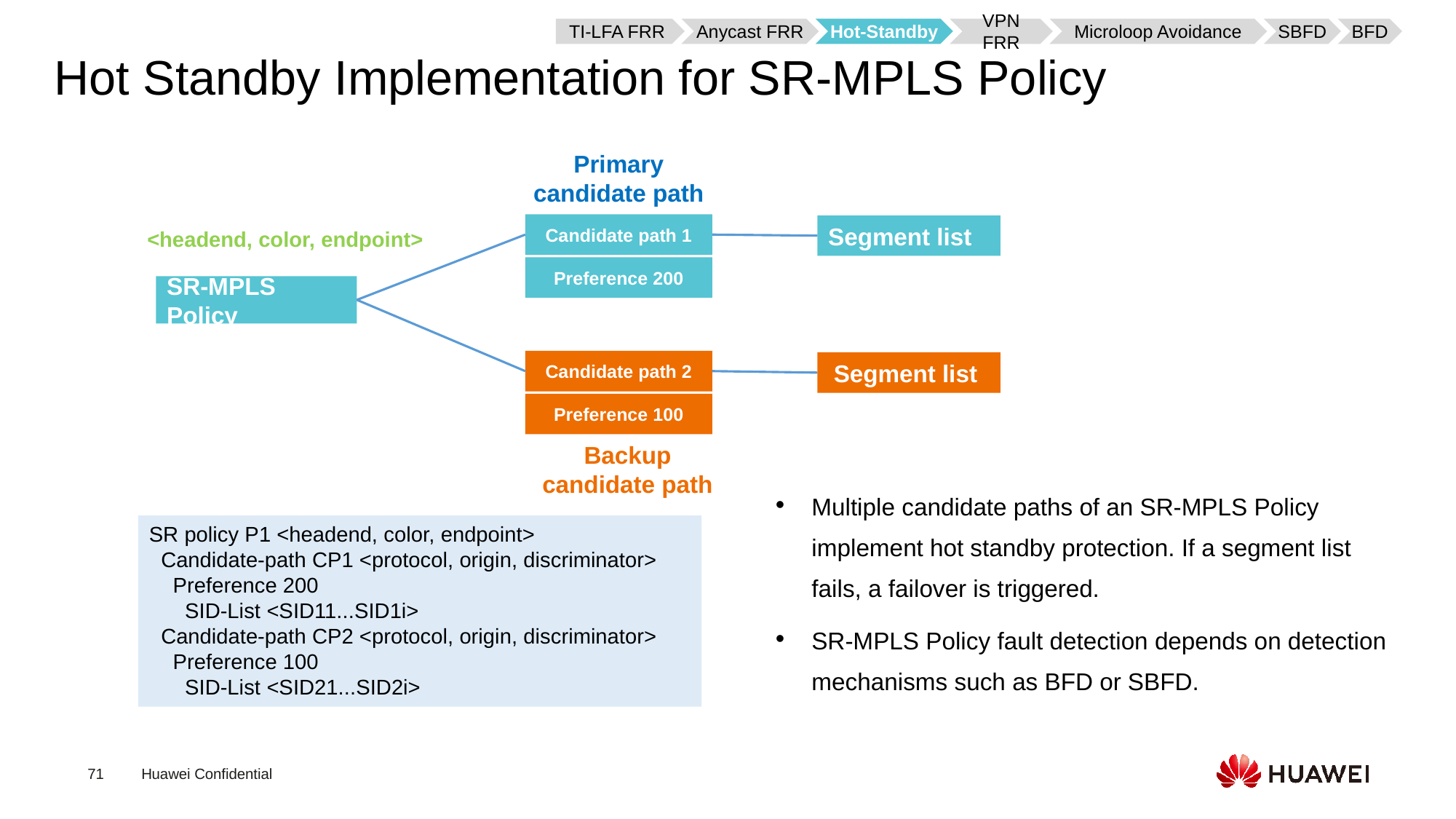

TI-LFA FRR
Anycast FRR
Hot-Standby
VPN FRR
Microloop Avoidance
SBFD
BFD
# Hot Standby Implementation for SR-MPLS Policy
Primary candidate path
Candidate path 1
Segment list
<headend, color, endpoint>
Preference 200
SR-MPLS Policy
Candidate path 2
Segment list
Preference 100
Backup candidate path
Multiple candidate paths of an SR-MPLS Policy implement hot standby protection. If a segment list fails, a failover is triggered.
SR-MPLS Policy fault detection depends on detection mechanisms such as BFD or SBFD.
SR policy P1 <headend, color, endpoint>
  Candidate-path CP1 <protocol, origin, discriminator>
    Preference 200
      SID-List <SID11...SID1i>
  Candidate-path CP2 <protocol, origin, discriminator>
    Preference 100
      SID-List <SID21...SID2i>